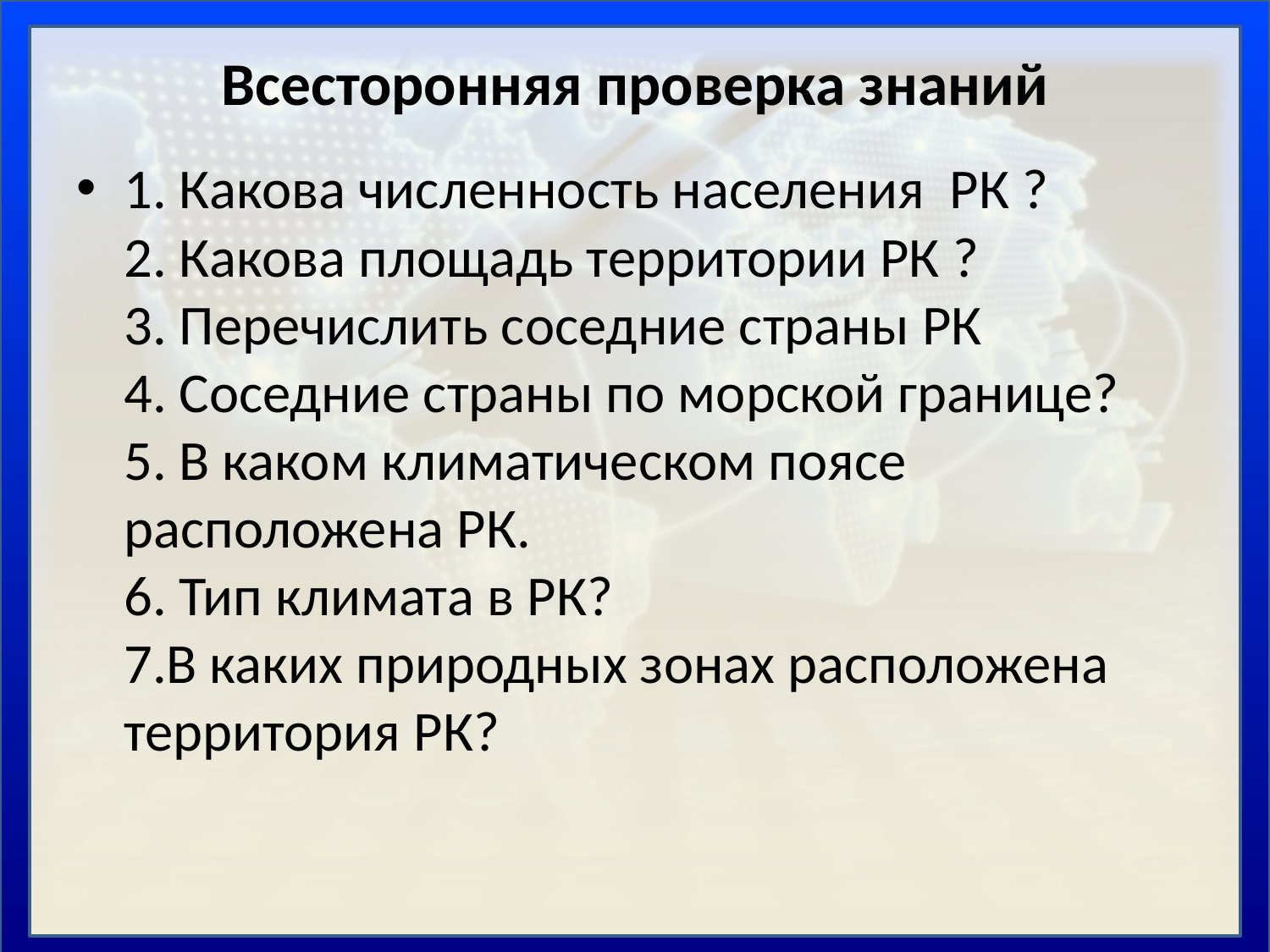

# Всесторонняя проверка знаний
1. Какова численность населения  РК ?
2. Какова площадь территории РК ?
3. Перечислить соседние страны РК
4. Соседние страны по морской границе?
5. В каком климатическом поясе расположена РК.
6. Тип климата в РК?
7.В каких природных зонах расположена территория РК?